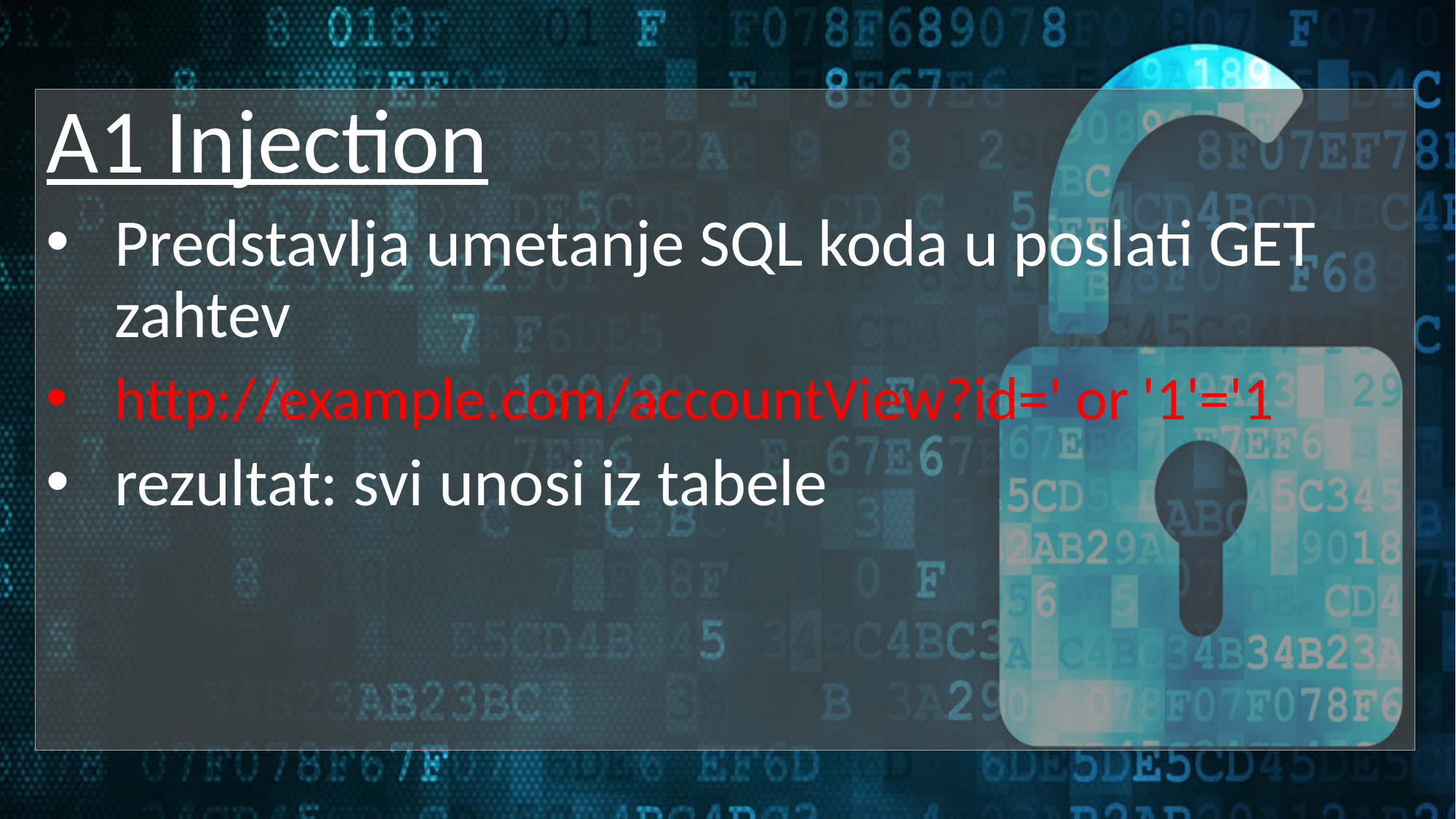

A1 Injection
Predstavlja umetanje SQL koda u poslati GET zahtev
http://example.com/accountView?id=' or '1'='1
rezultat: svi unosi iz tabele